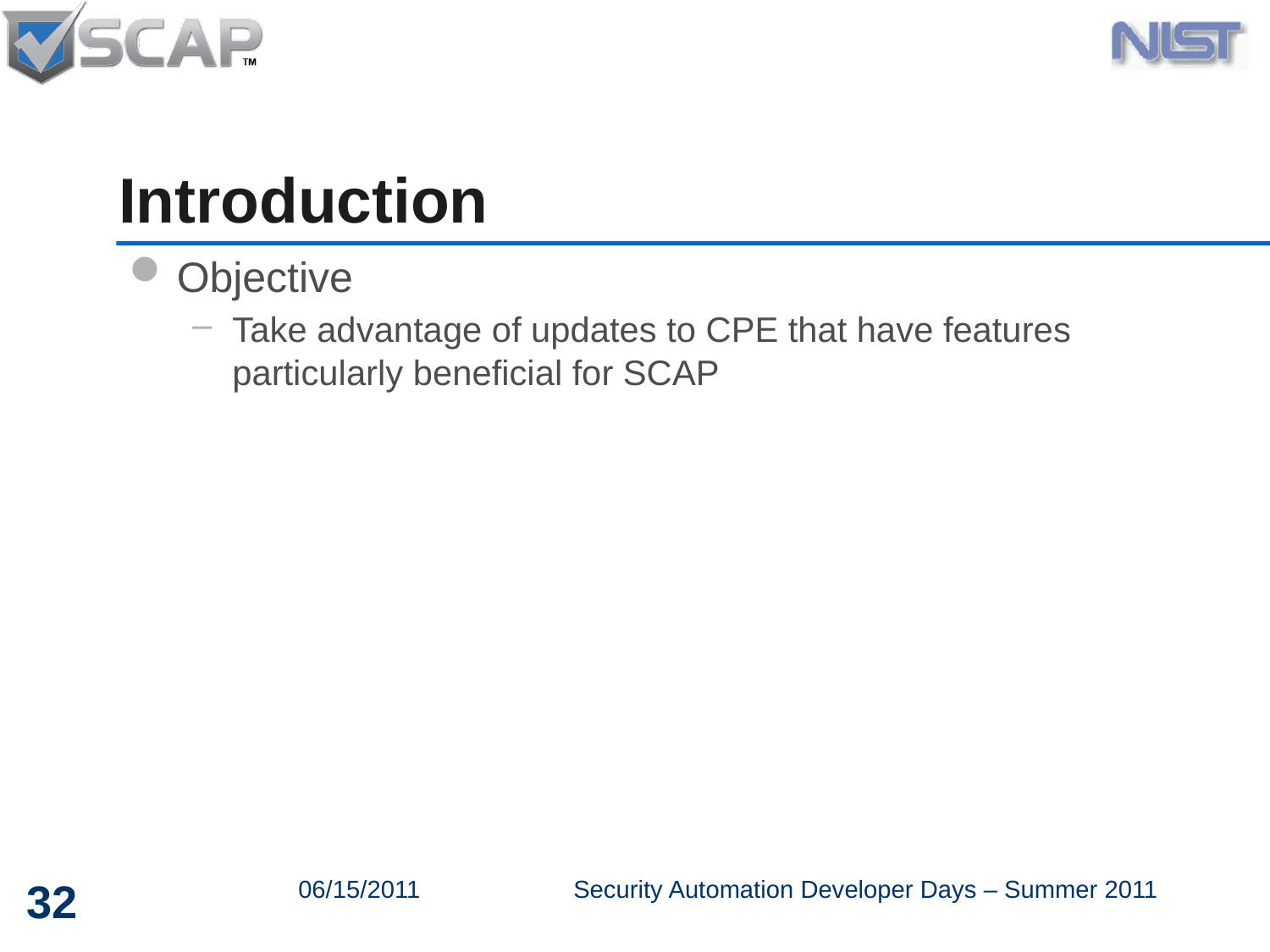

# Introduction
Objective
Take advantage of updates to CPE that have features particularly beneficial for SCAP
32
06/15/2011
Security Automation Developer Days – Summer 2011